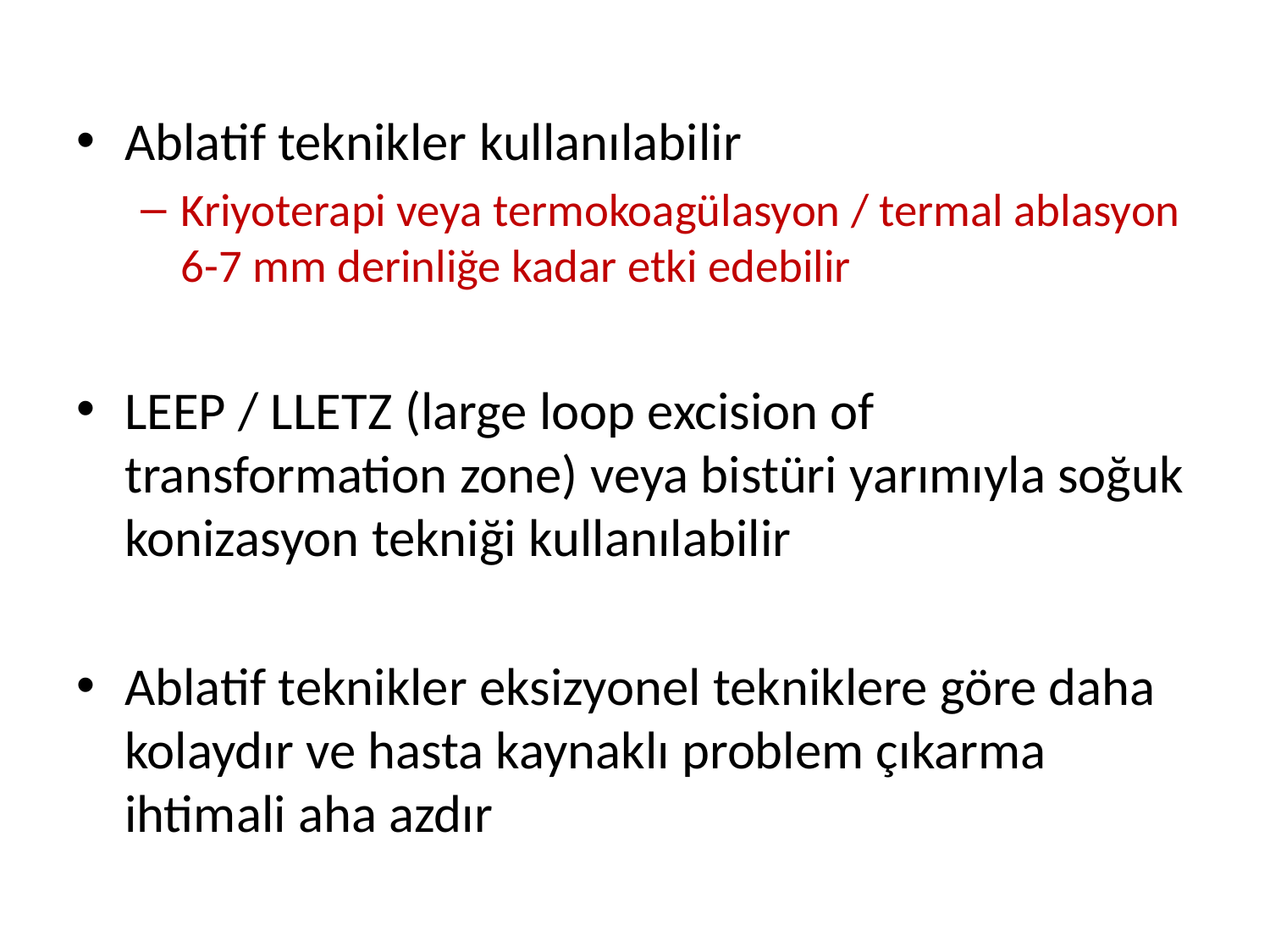

Ablatif teknikler kullanılabilir
Kriyoterapi veya termokoagülasyon / termal ablasyon 6-7 mm derinliğe kadar etki edebilir

LEEP / LLETZ (large loop excision of transformation zone) veya bistüri yarımıyla soğuk konizasyon tekniği kullanılabilir

Ablatif teknikler eksizyonel tekniklere göre daha kolaydır ve hasta kaynaklı problem çıkarma ihtimali aha azdır